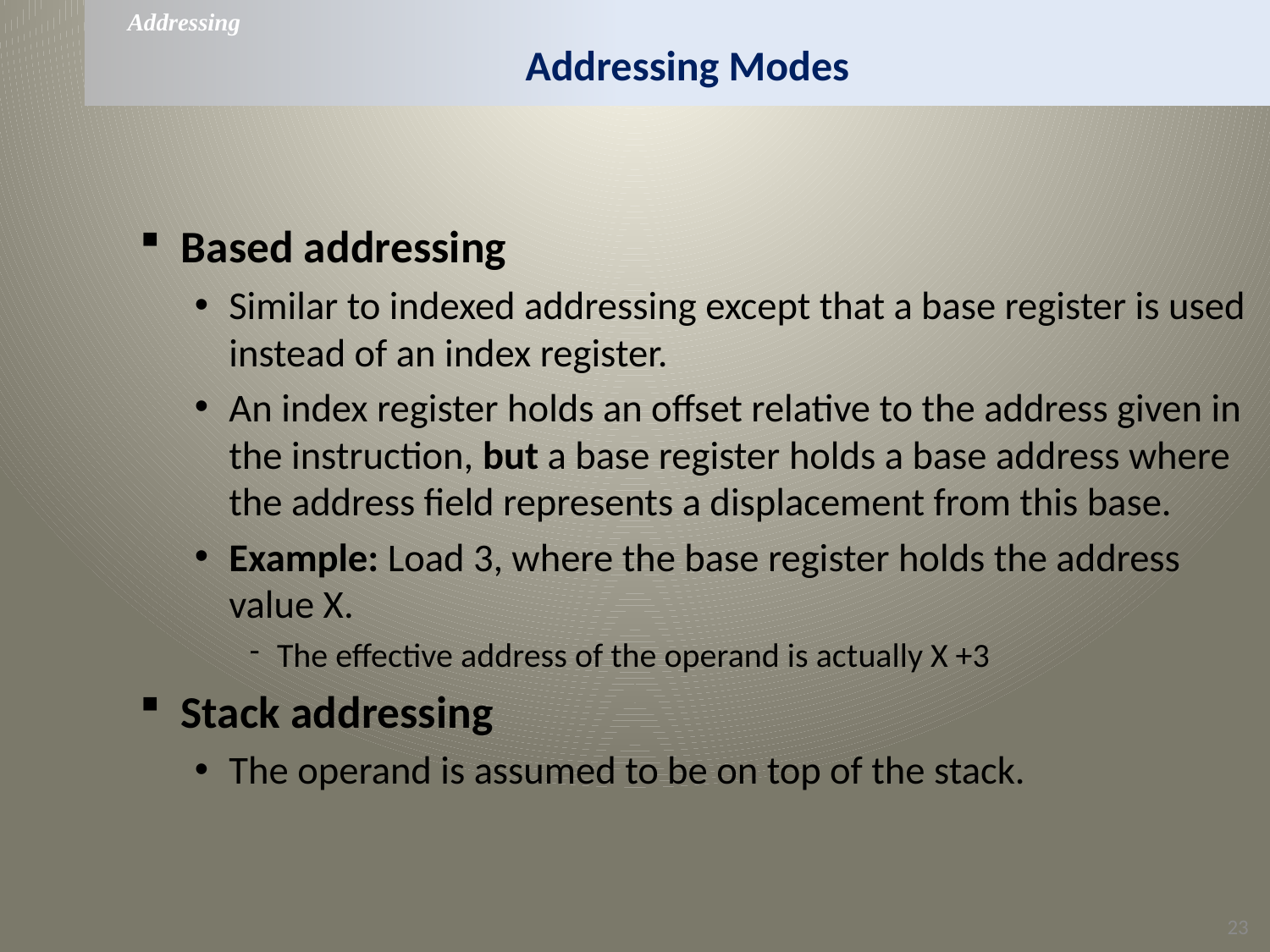

Addressing
# Addressing Modes
Based addressing
Similar to indexed addressing except that a base register is used instead of an index register.
An index register holds an offset relative to the address given in the instruction, but a base register holds a base address where the address field represents a displacement from this base.
Example: Load 3, where the base register holds the address value X.
The effective address of the operand is actually X +3
Stack addressing
The operand is assumed to be on top of the stack.